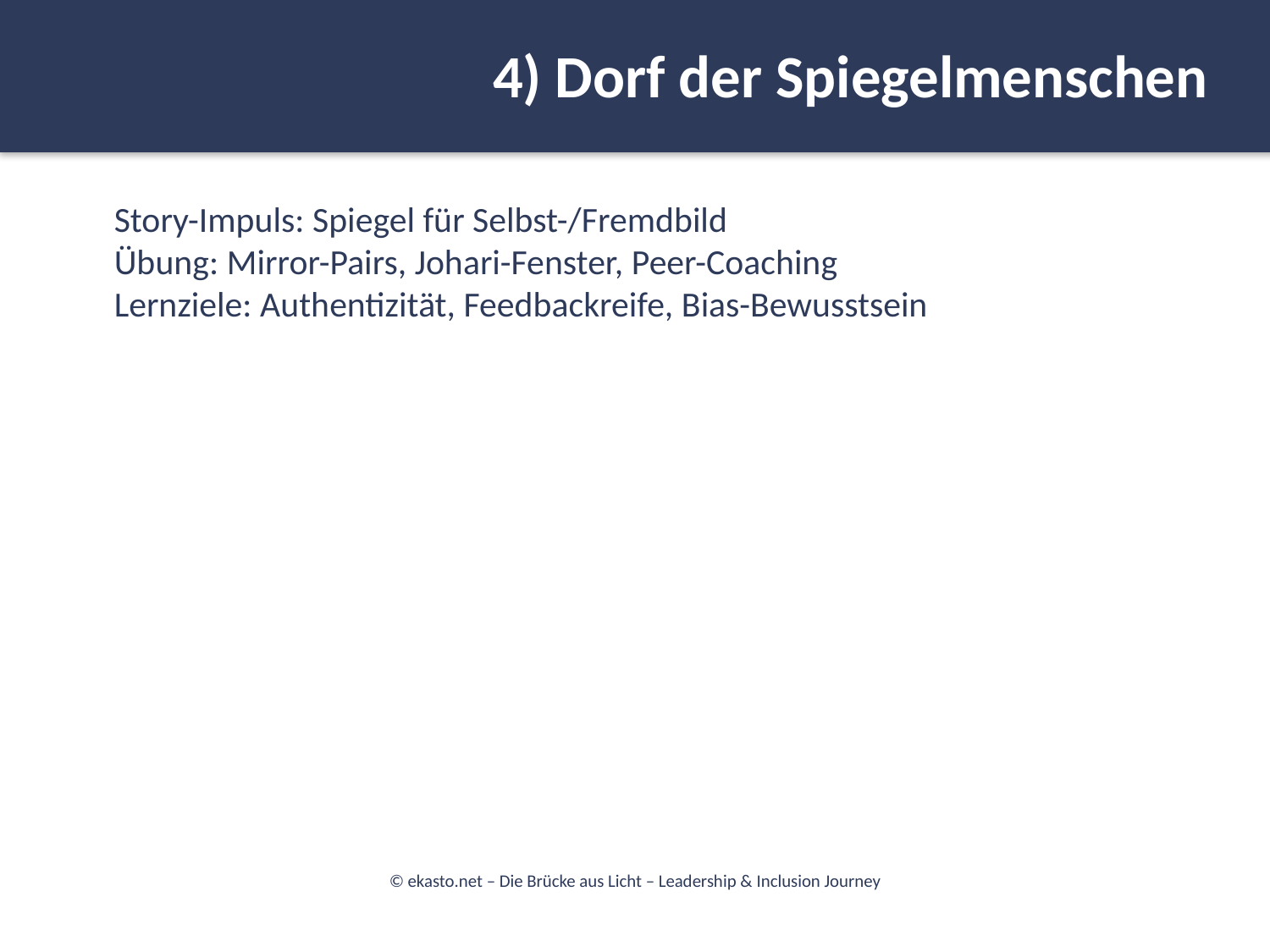

4) Dorf der Spiegelmenschen
#
Story-Impuls: Spiegel für Selbst-/Fremdbild
Übung: Mirror-Pairs, Johari-Fenster, Peer-Coaching
Lernziele: Authentizität, Feedbackreife, Bias-Bewusstsein
© ekasto.net – Die Brücke aus Licht – Leadership & Inclusion Journey